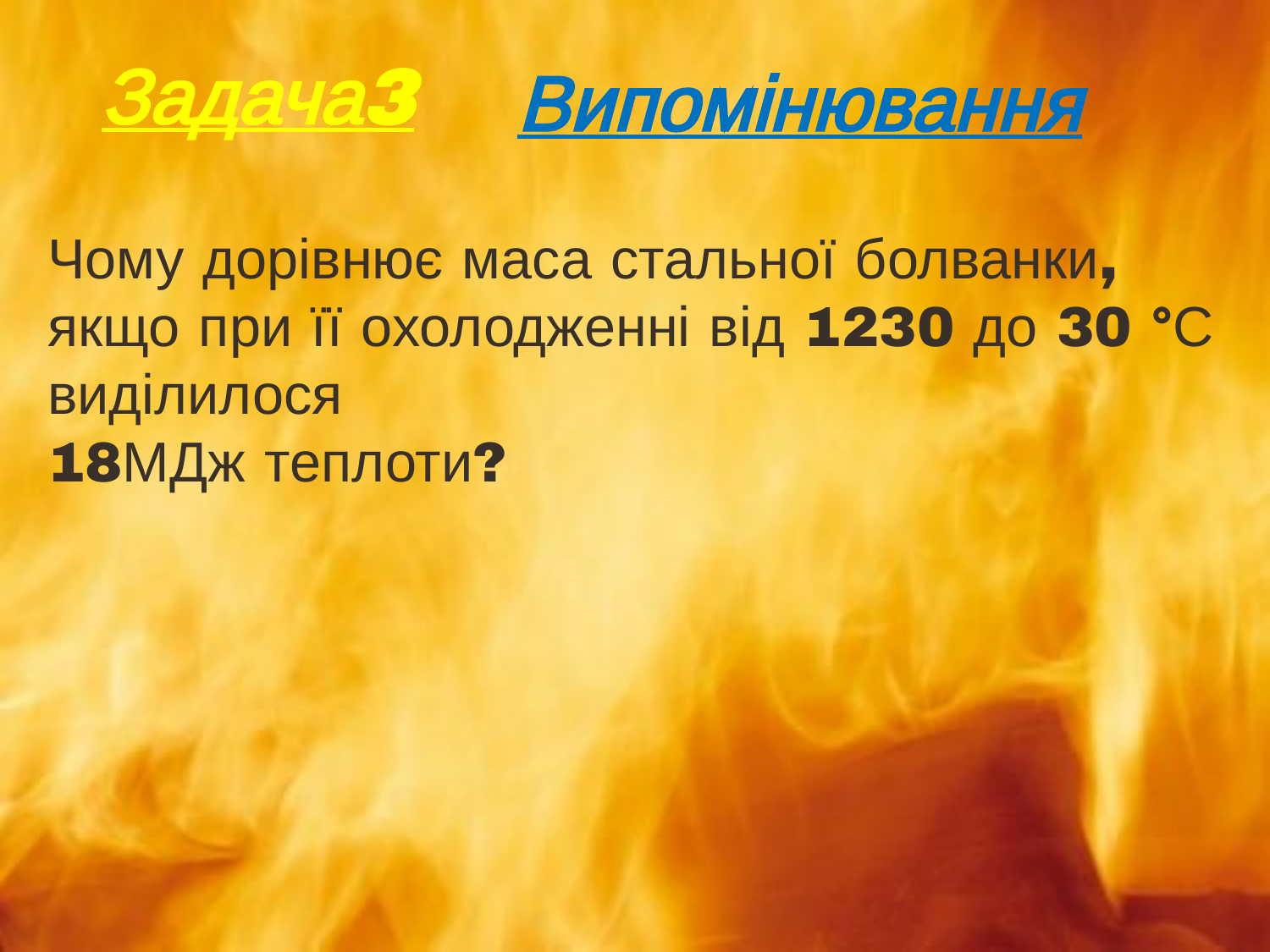

Задача3
Випомінювання
Чому дорівнює маса стальної болванки, якщо при її охолодженні від 1230 до 30 °С виділилося
18МДж теплоти?